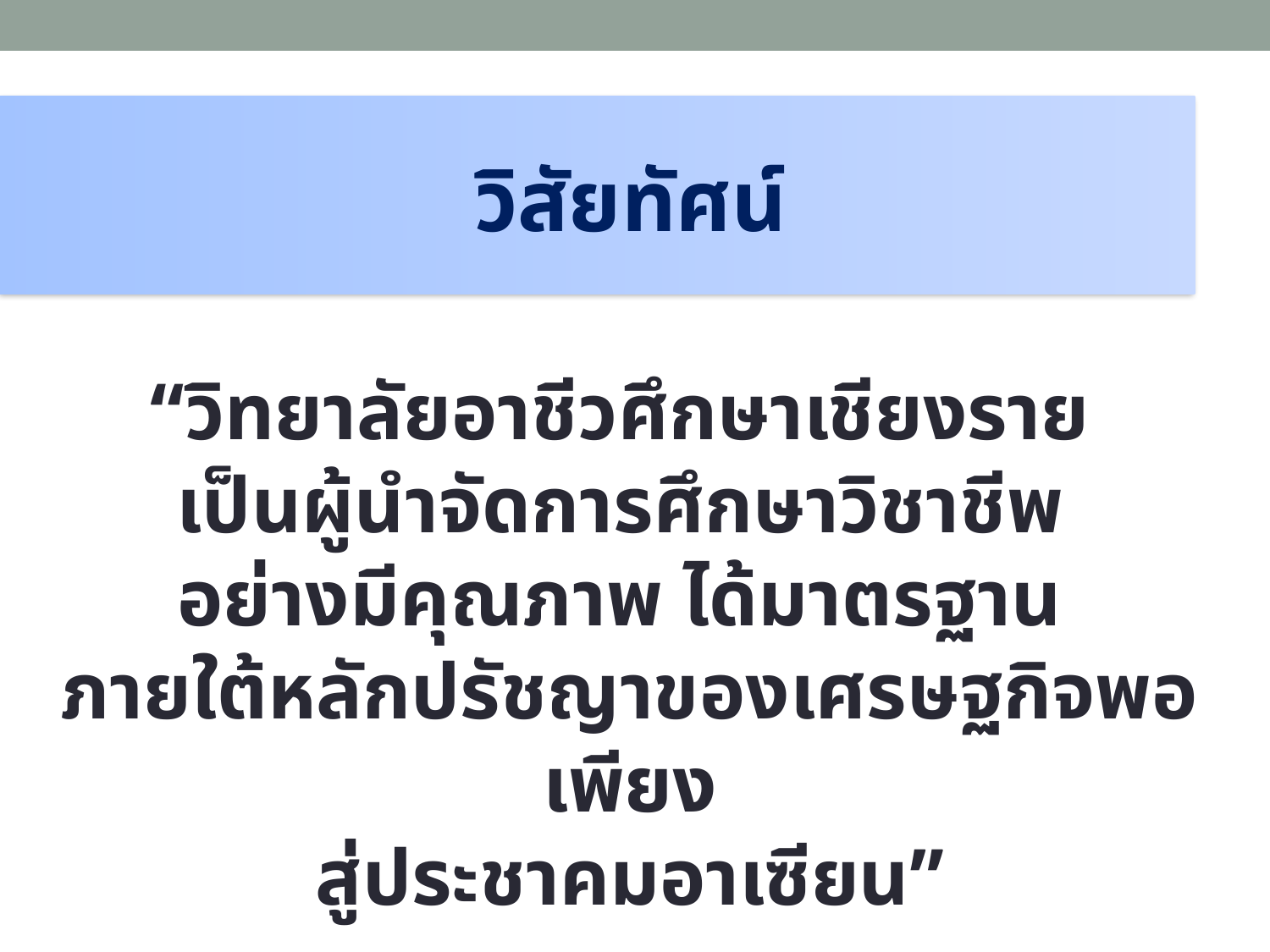

วิสัยทัศน์
“วิทยาลัยอาชีวศึกษาเชียงราย
เป็นผู้นำจัดการศึกษาวิชาชีพ
อย่างมีคุณภาพ ได้มาตรฐาน
ภายใต้หลักปรัชญาของเศรษฐกิจพอเพียง
สู่ประชาคมอาเซียน”